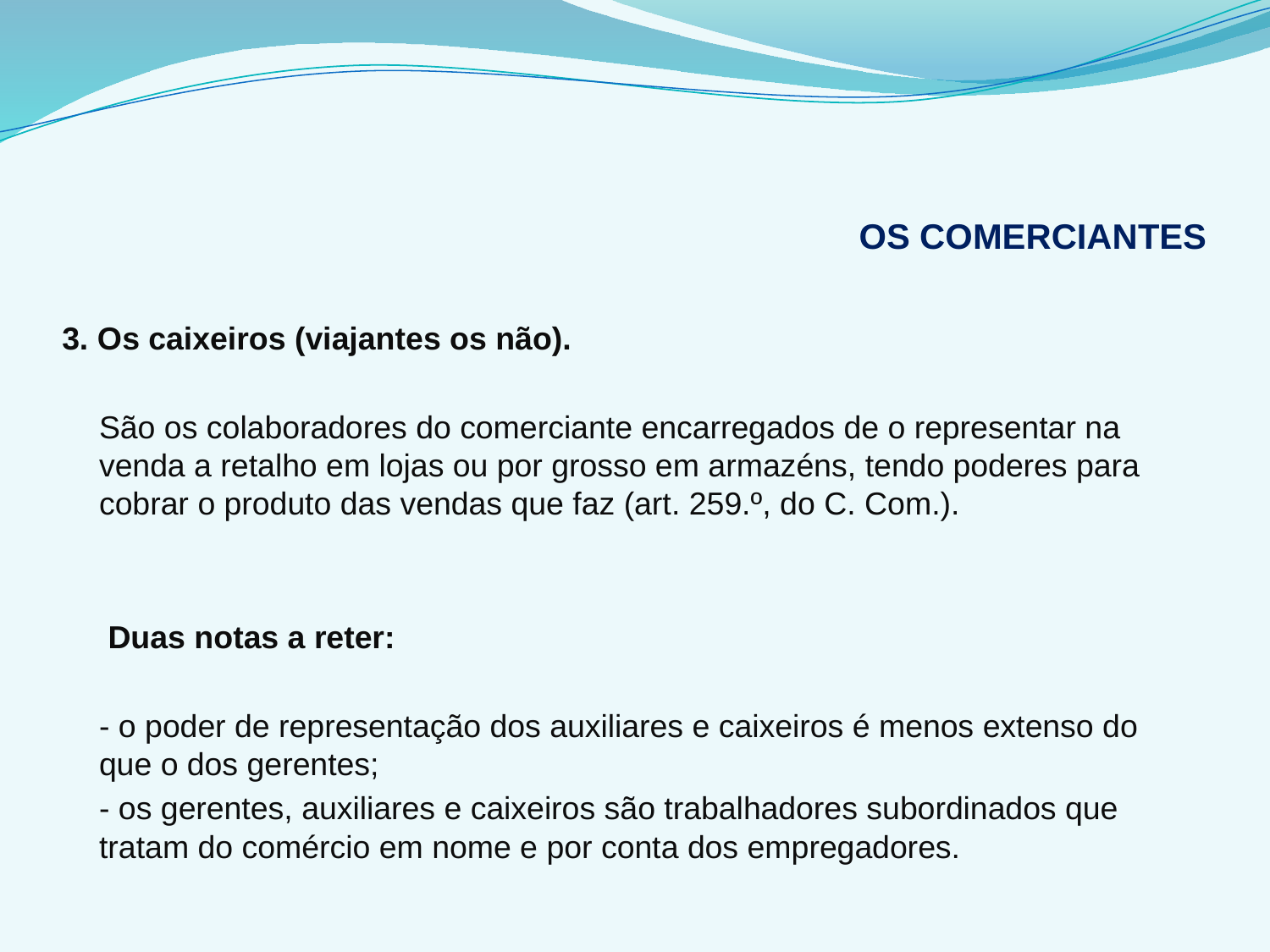

# OS COMERCIANTES

3. Os caixeiros (viajantes os não).

	São os colaboradores do comerciante encarregados de o representar na venda a retalho em lojas ou por grosso em armazéns, tendo poderes para cobrar o produto das vendas que faz (art. 259.º, do C. Com.).

	 Duas notas a reter:

	- o poder de representação dos auxiliares e caixeiros é menos extenso do que o dos gerentes;
	- os gerentes, auxiliares e caixeiros são trabalhadores subordinados que tratam do comércio em nome e por conta dos empregadores.